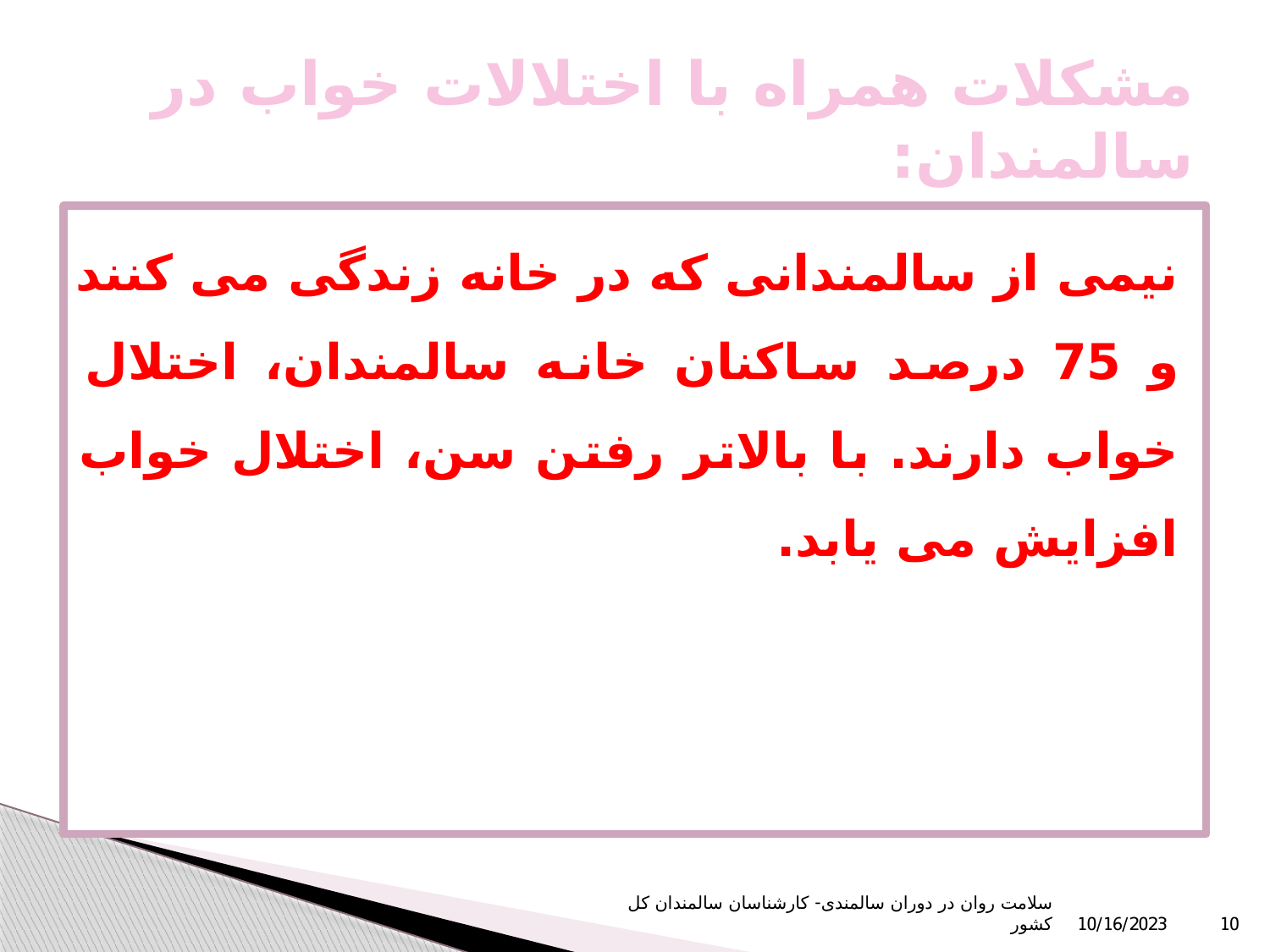

# مشکلات همراه با اختلالات خواب در سالمندان:
نیمی از سالمندانی که در خانه زندگی می کنند و 75 درصد ساکنان خانه سالمندان، اختلال خواب دارند. با بالاتر رفتن سن، اختلال خواب افزایش می یابد.
سلامت روان در دوران سالمندی- کارشناسان سالمندان کل کشور
10/16/2023
10